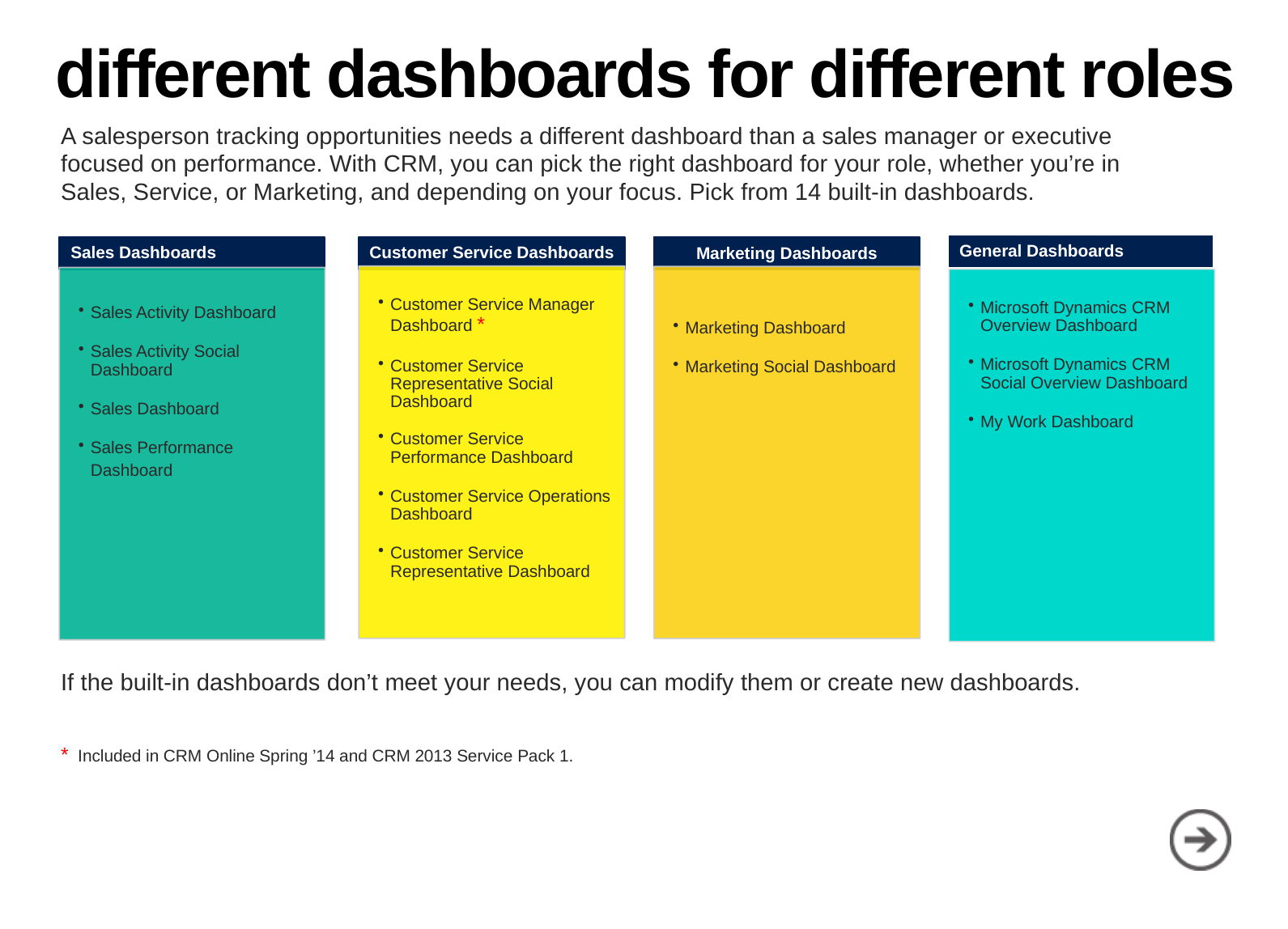

# different dashboards for different roles
A salesperson tracking opportunities needs a different dashboard than a sales manager or executive focused on performance. With CRM, you can pick the right dashboard for your role, whether you’re in Sales, Service, or Marketing, and depending on your focus. Pick from 14 built-in dashboards.
General Dashboards

Microsoft Dynamics CRM Overview Dashboard
Microsoft Dynamics CRM Social Overview Dashboard
My Work Dashboard
Customer Service Dashboards

Customer Service Manager Dashboard *
Customer Service Representative Social Dashboard
Customer Service Performance Dashboard
Customer Service Operations Dashboard
Customer Service Representative Dashboard

Sales Dashboards

Sales Activity Dashboard
Sales Activity Social Dashboard
Sales Dashboard
Sales Performance Dashboard
Marketing Dashboards

Marketing Dashboard
Marketing Social Dashboard
If the built-in dashboards don’t meet your needs, you can modify them or create new dashboards.
*  Included in CRM Online Spring ’14 and CRM 2013 Service Pack 1.